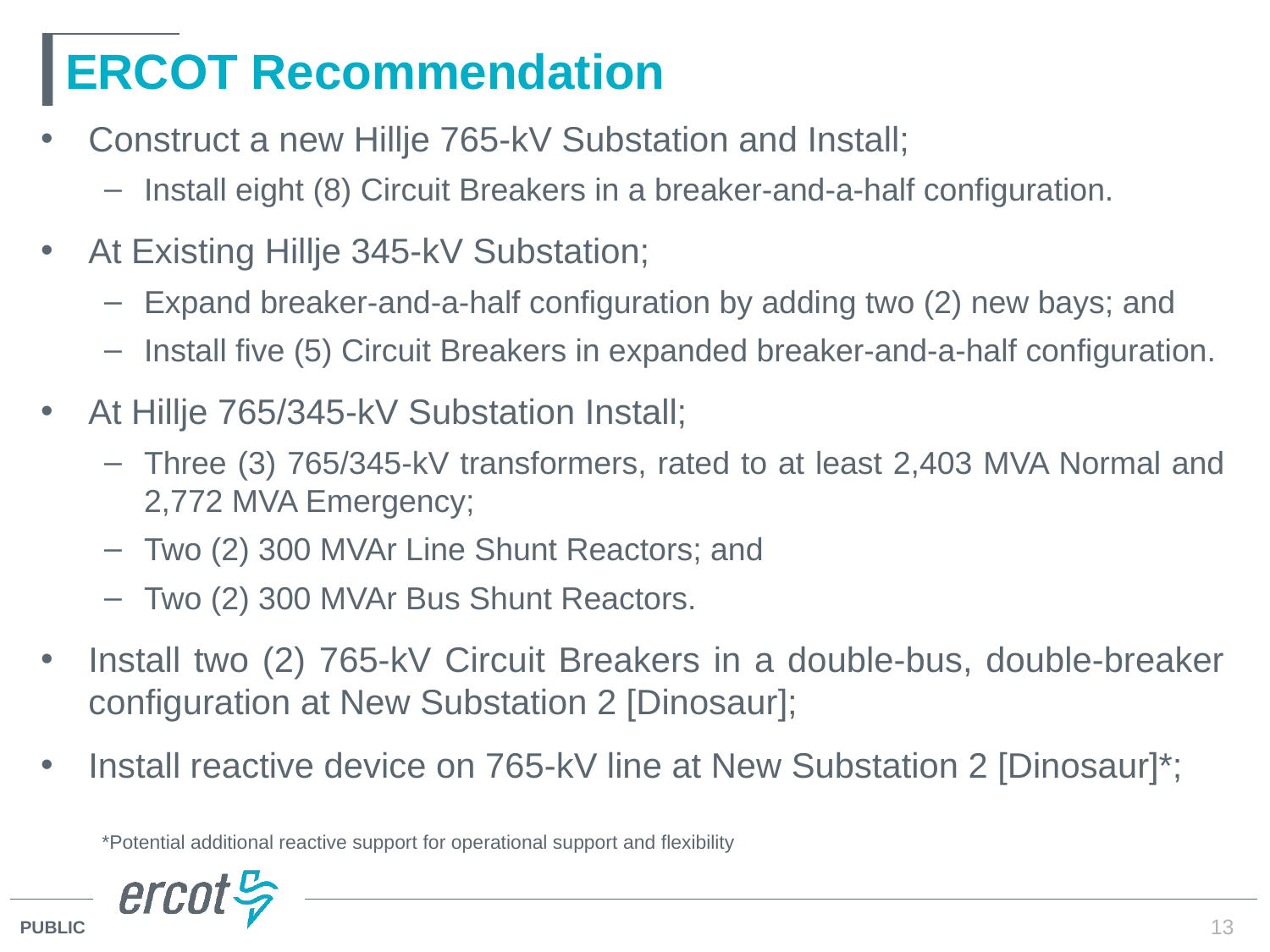

# ERCOT Recommendation
Construct a new Hillje 765-kV Substation and Install;
Install eight (8) Circuit Breakers in a breaker-and-a-half configuration.
At Existing Hillje 345-kV Substation;
Expand breaker-and-a-half configuration by adding two (2) new bays; and
Install five (5) Circuit Breakers in expanded breaker-and-a-half configuration.
At Hillje 765/345-kV Substation Install;
Three (3) 765/345-kV transformers, rated to at least 2,403 MVA Normal and 2,772 MVA Emergency;
Two (2) 300 MVAr Line Shunt Reactors; and
Two (2) 300 MVAr Bus Shunt Reactors.
Install two (2) 765-kV Circuit Breakers in a double-bus, double-breaker configuration at New Substation 2 [Dinosaur];
Install reactive device on 765-kV line at New Substation 2 [Dinosaur]*;
*Potential additional reactive support for operational support and flexibility
13